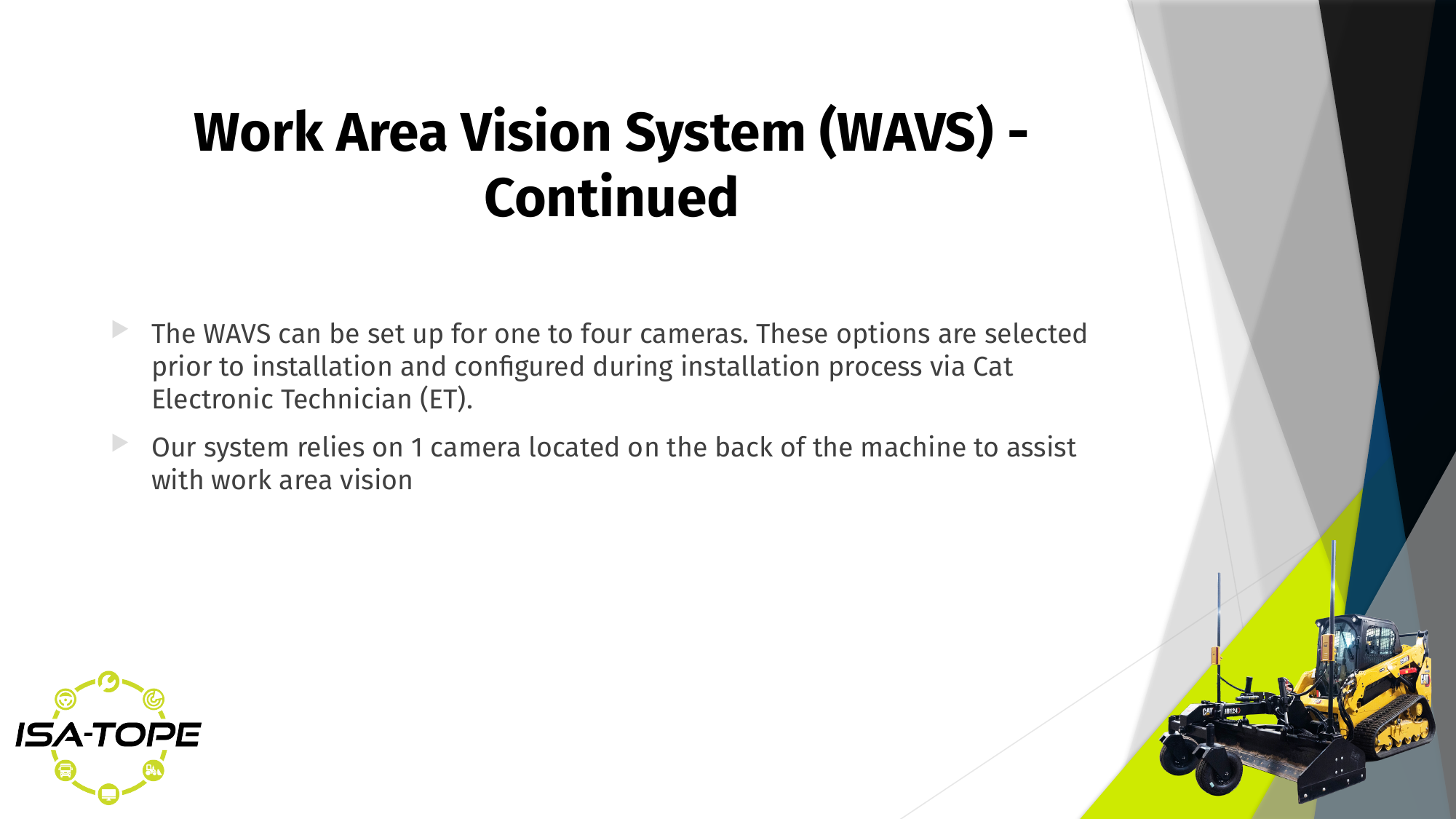

Work Area Vision System (WAVS) - Continued
The WAVS can be set up for one to four cameras. These options are selected prior to installation and configured during installation process via Cat Electronic Technician (ET).
Our system relies on 1 camera located on the back of the machine to assist with work area vision